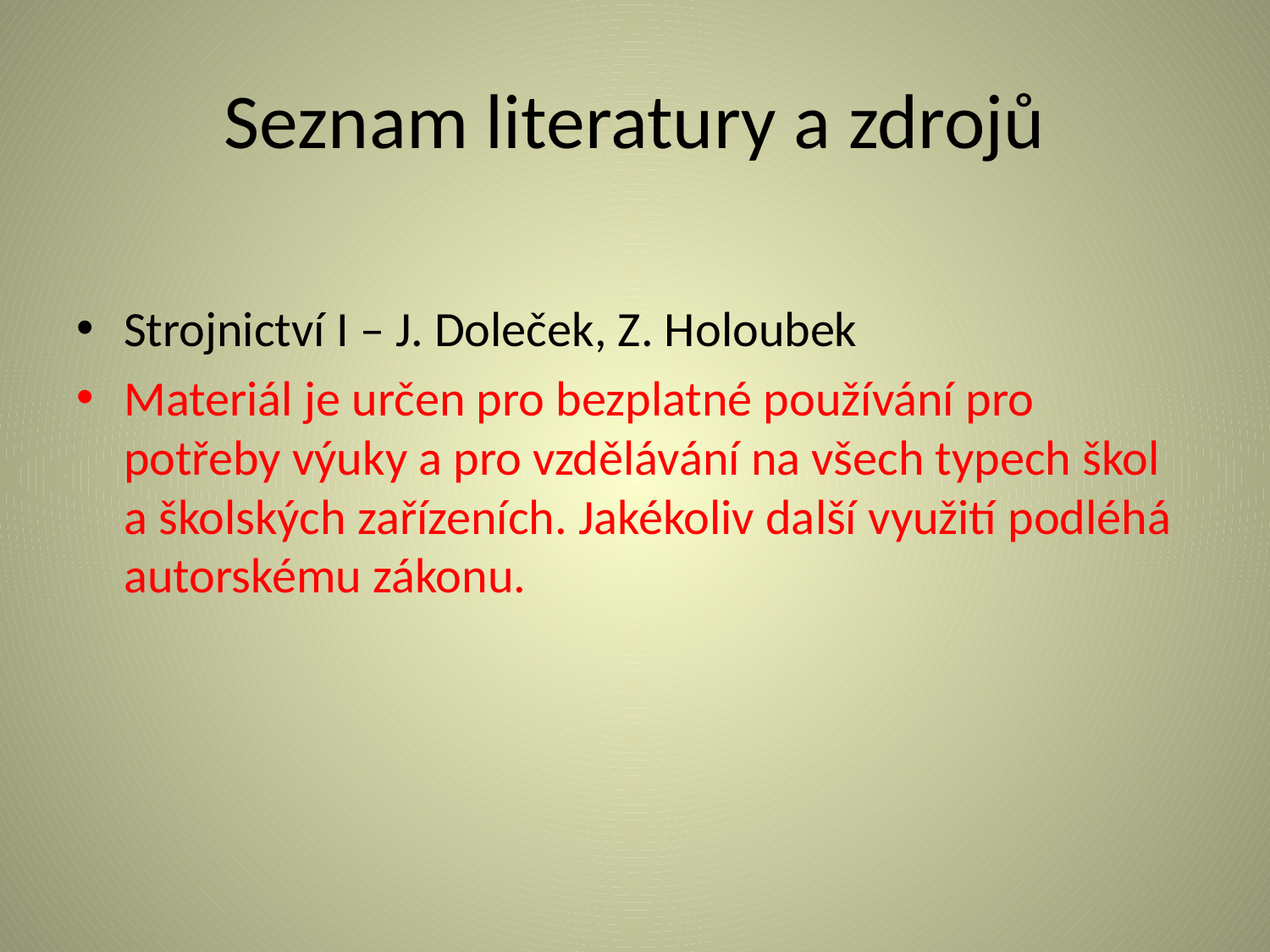

# Seznam literatury a zdrojů

Strojnictví I – J. Doleček, Z. Holoubek
Materiál je určen pro bezplatné používání pro potřeby výuky a pro vzdělávání na všech typech škol a školských zařízeních. Jakékoliv další využití podléhá autorskému zákonu.